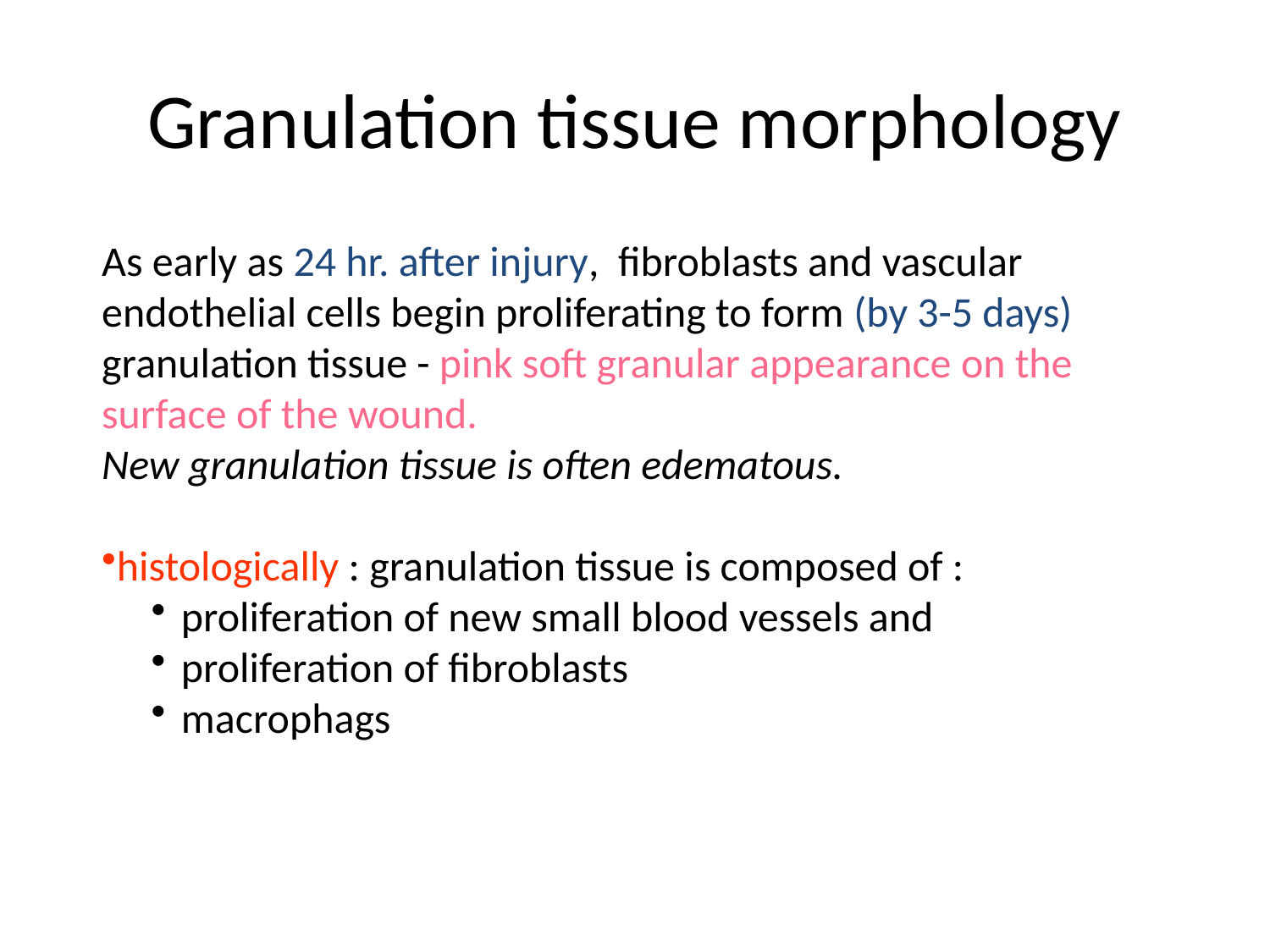

# Granulation tissue morphology
As early as 24 hr. after injury,  fibroblasts and vascular endothelial cells begin proliferating to form (by 3-5 days) granulation tissue - pink soft granular appearance on the surface of the wound.
New granulation tissue is often edematous.

histologically : granulation tissue is composed of :
proliferation of new small blood vessels and
proliferation of fibroblasts
macrophags